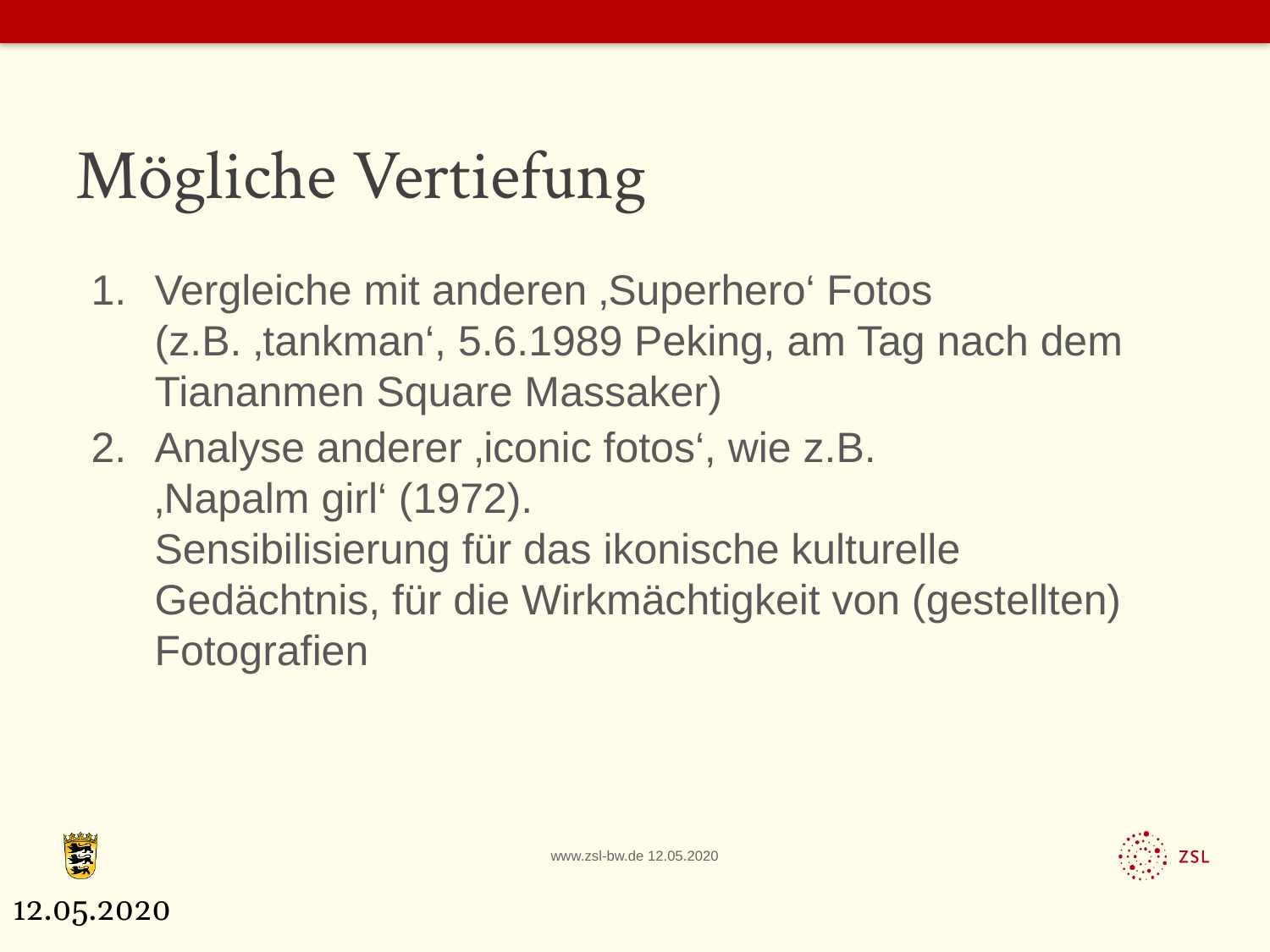

# Mögliche Vertiefung
Vergleiche mit anderen ‚Superhero‘ Fotos
(z.B. ‚tankman‘, 5.6.1989 Peking, am Tag nach dem Tiananmen Square Massaker)
Analyse anderer ‚iconic fotos‘, wie z.B.
‚Napalm girl‘ (1972).
Sensibilisierung für das ikonische kulturelle Gedächtnis, für die Wirkmächtigkeit von (gestellten) Fotografien
12.05.2020